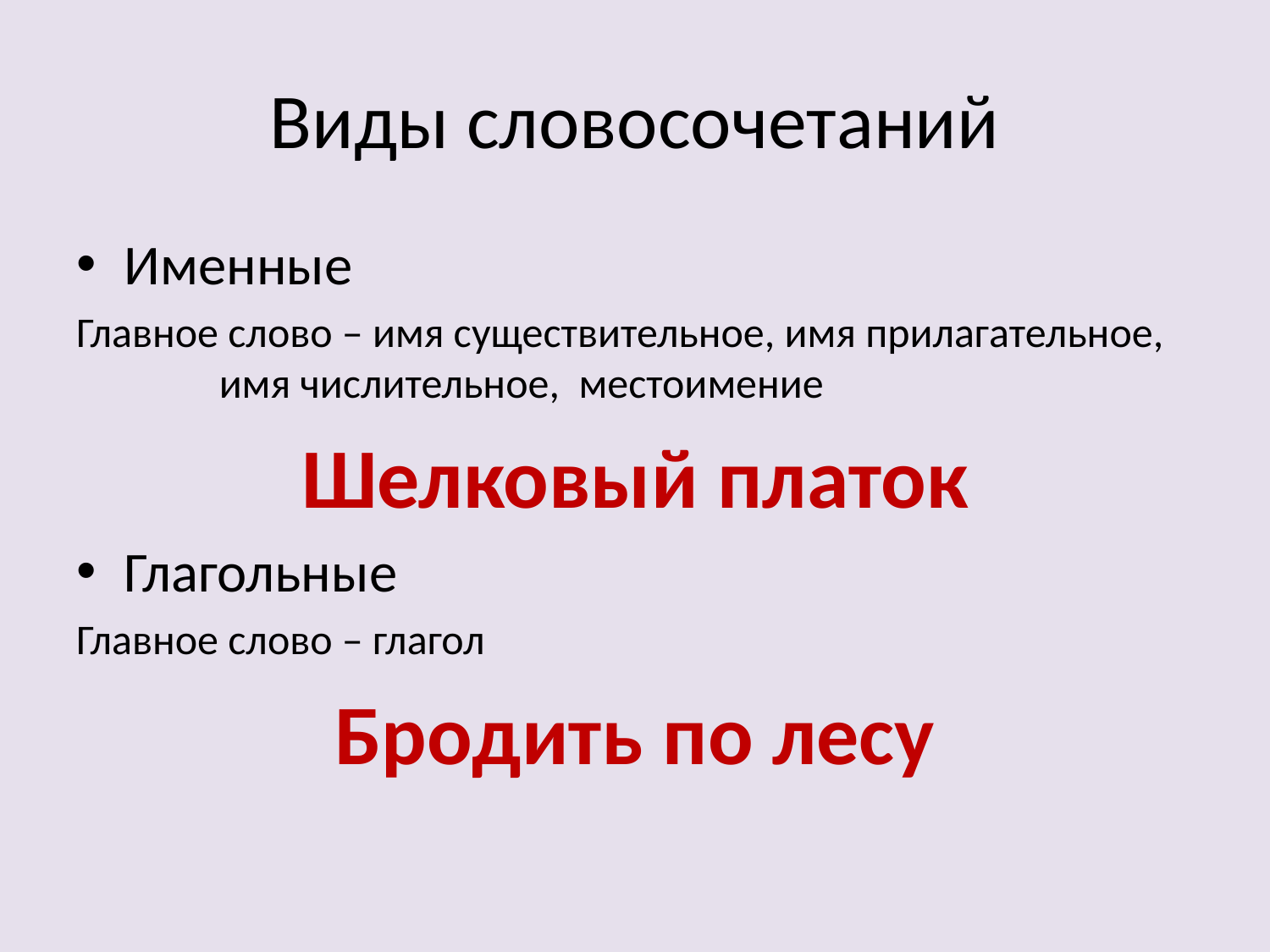

# Виды словосочетаний
Именные
Главное слово – имя существительное, имя прилагательное,              имя числительное,  местоимение
Шелковый платок
Глагольные
Главное слово – глагол
Бродить по лесу